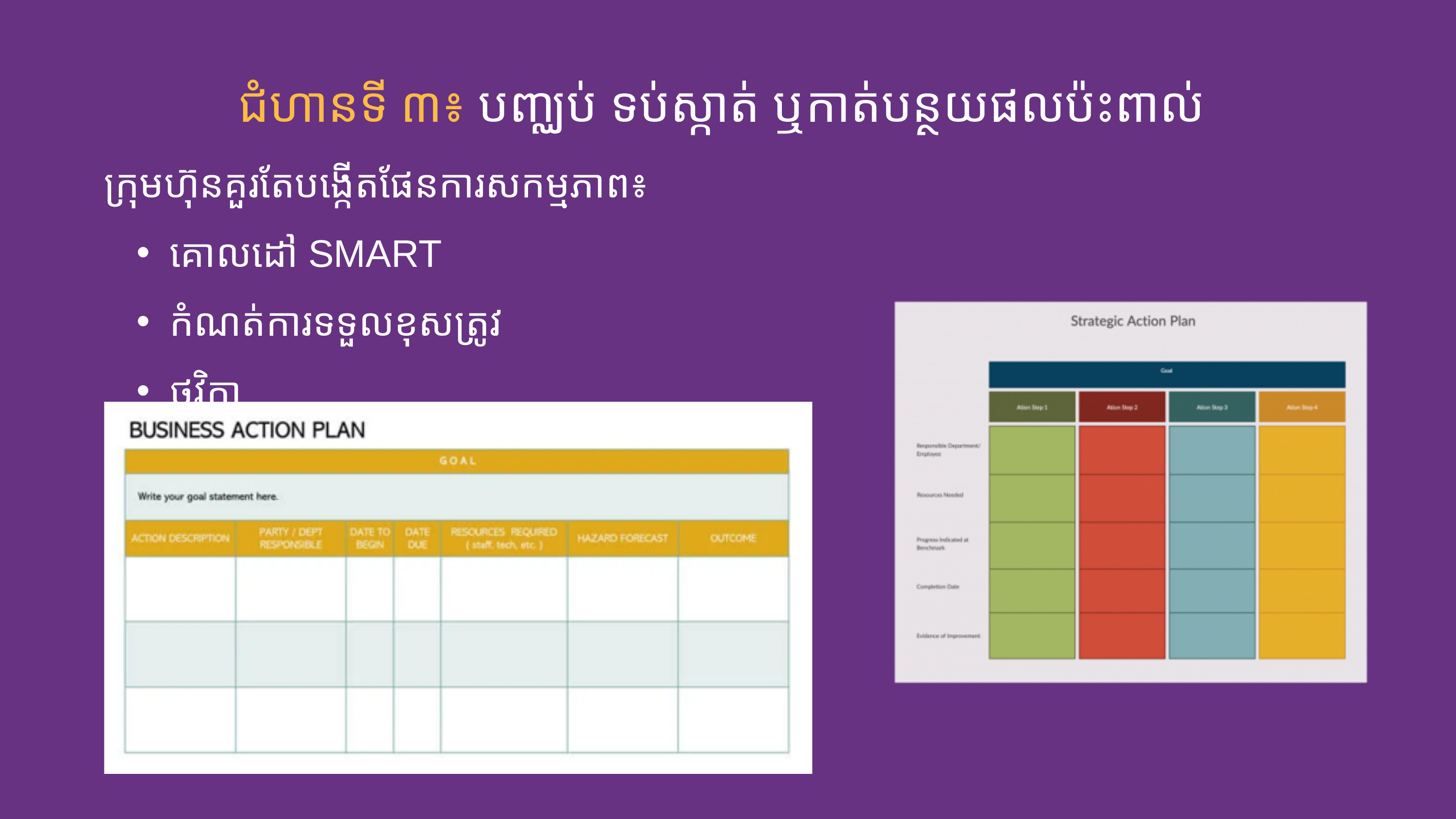

ជំហានទី ៣៖ បញ្ឈប់ ទប់ស្កាត់ ឬកាត់បន្ថយផលប៉ះពាល់
ក្រុមហ៊ុនគួរតែបង្កើតផែនការសកម្មភាព៖
គោលដៅ SMART
កំណត់ការទទួលខុសត្រូវ
ថវិកា